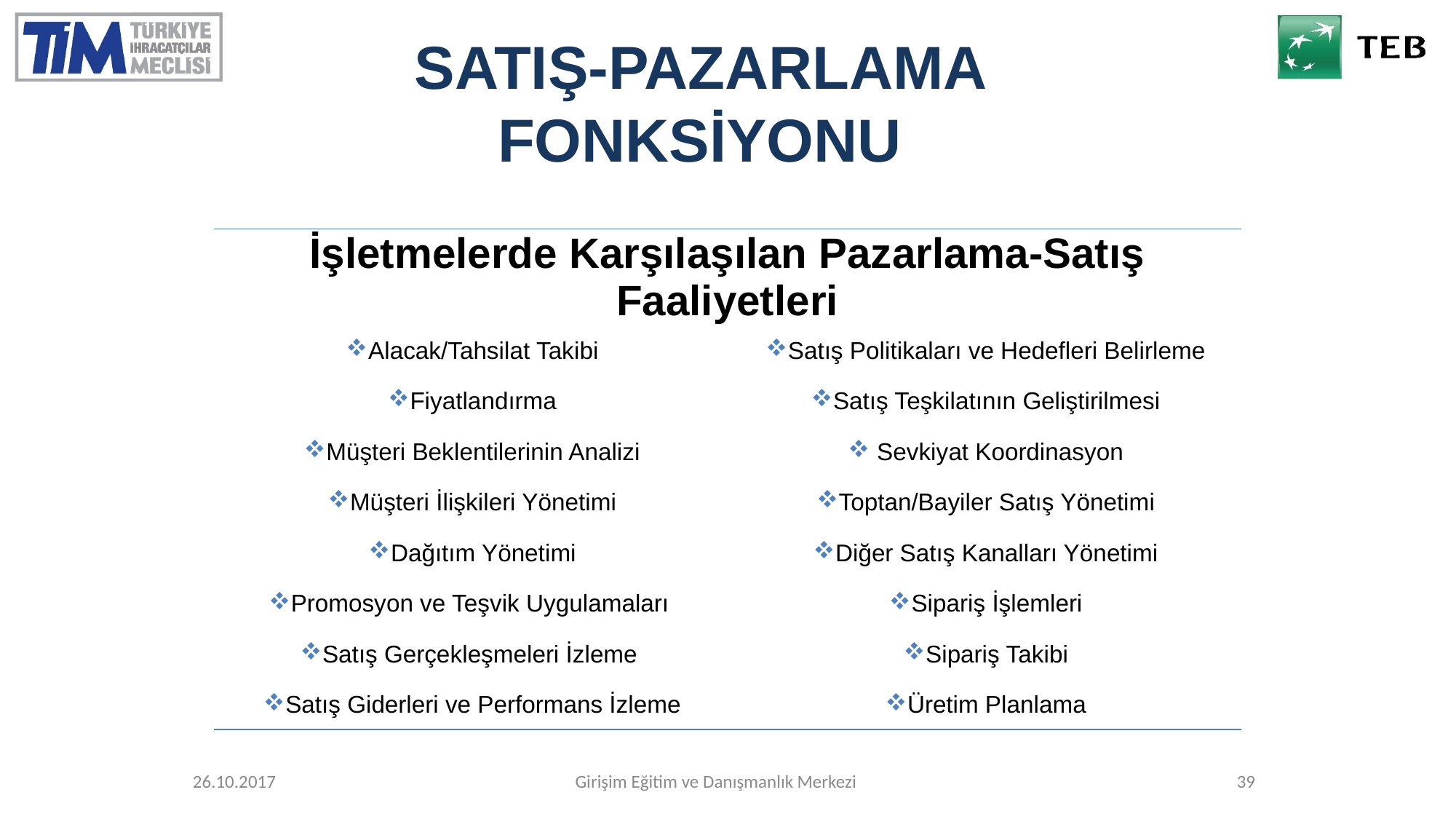

# SATIŞ-PAZARLAMA FONKSİYONU
| İşletmelerde Karşılaşılan Pazarlama-Satış Faaliyetleri |  |
| --- | --- |
| Alacak/Tahsilat Takibi | Satış Politikaları ve Hedefleri Belirleme |
| Fiyatlandırma | Satış Teşkilatının Geliştirilmesi |
| Müşteri Beklentilerinin Analizi | Sevkiyat Koordinasyon |
| Müşteri İlişkileri Yönetimi | Toptan/Bayiler Satış Yönetimi |
| Dağıtım Yönetimi | Diğer Satış Kanalları Yönetimi |
| Promosyon ve Teşvik Uygulamaları | Sipariş İşlemleri |
| Satış Gerçekleşmeleri İzleme | Sipariş Takibi |
| Satış Giderleri ve Performans İzleme | Üretim Planlama |
26.10.2017
Girişim Eğitim ve Danışmanlık Merkezi
39